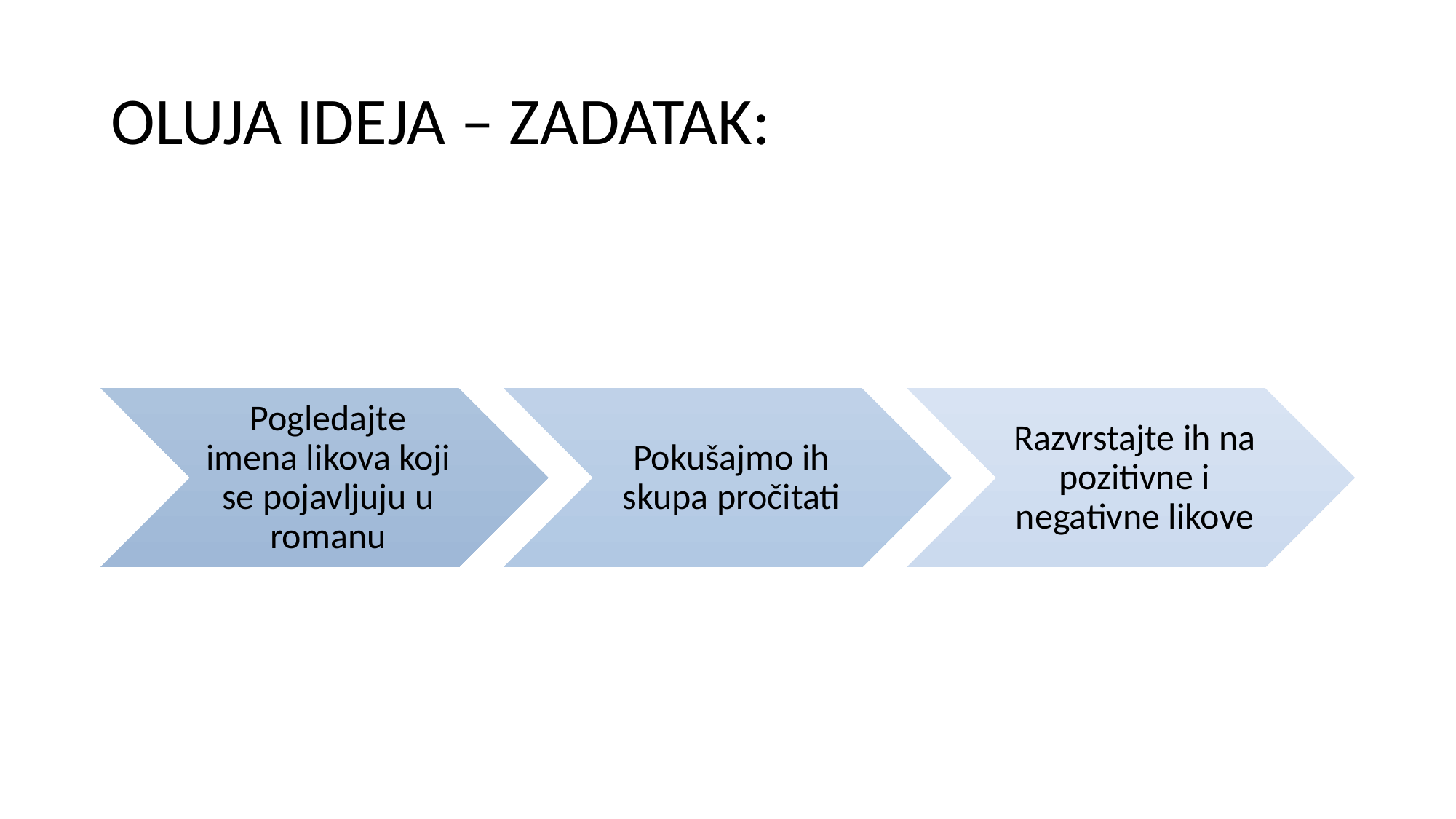

# OLUJA IDEJA – ZADATAK:
Pogledajte imena likova koji se pojavljuju u romanu
Pokušajmo ih skupa pročitati
Razvrstajte ih na pozitivne i negativne likove